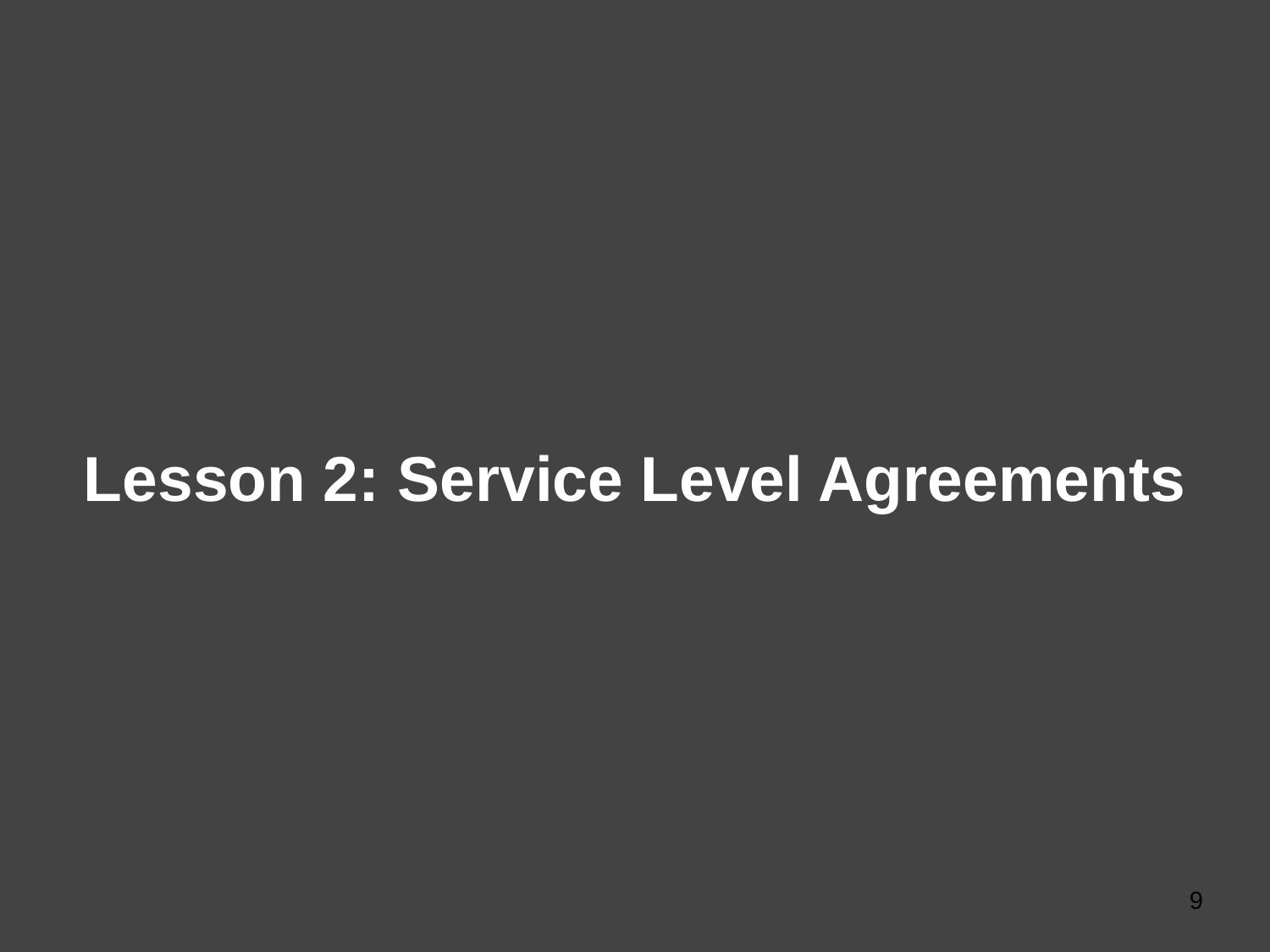

# Lesson 2: Service Level Agreements
9